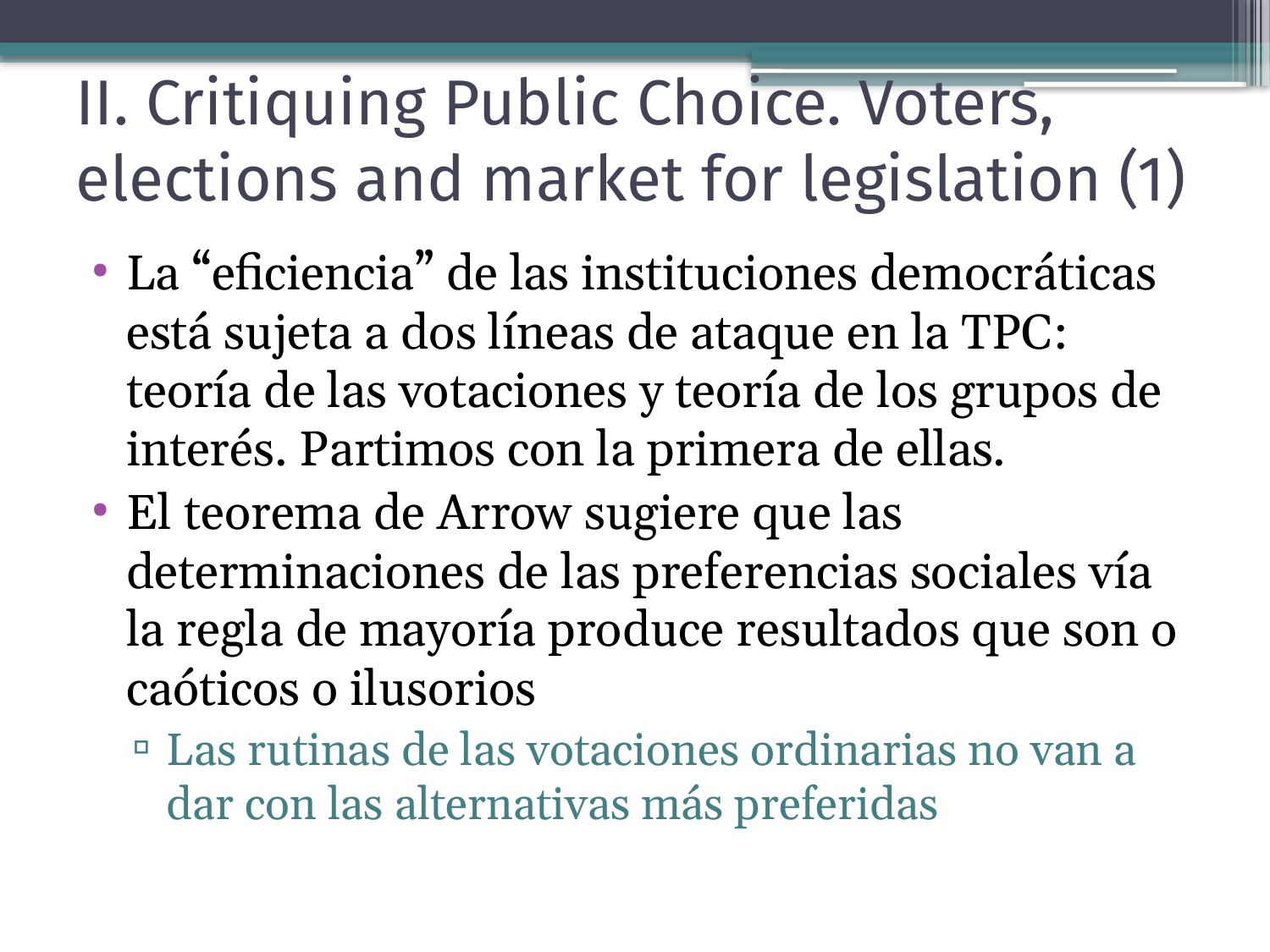

# II. Critiquing Public Choice. Voters, elections and market for legislation (1)
La “eficiencia” de las instituciones democráticas está sujeta a dos líneas de ataque en la TPC: teoría de las votaciones y teoría de los grupos de interés. Partimos con la primera de ellas.
El teorema de Arrow sugiere que las determinaciones de las preferencias sociales vía la regla de mayoría produce resultados que son o caóticos o ilusorios
Las rutinas de las votaciones ordinarias no van a dar con las alternativas más preferidas